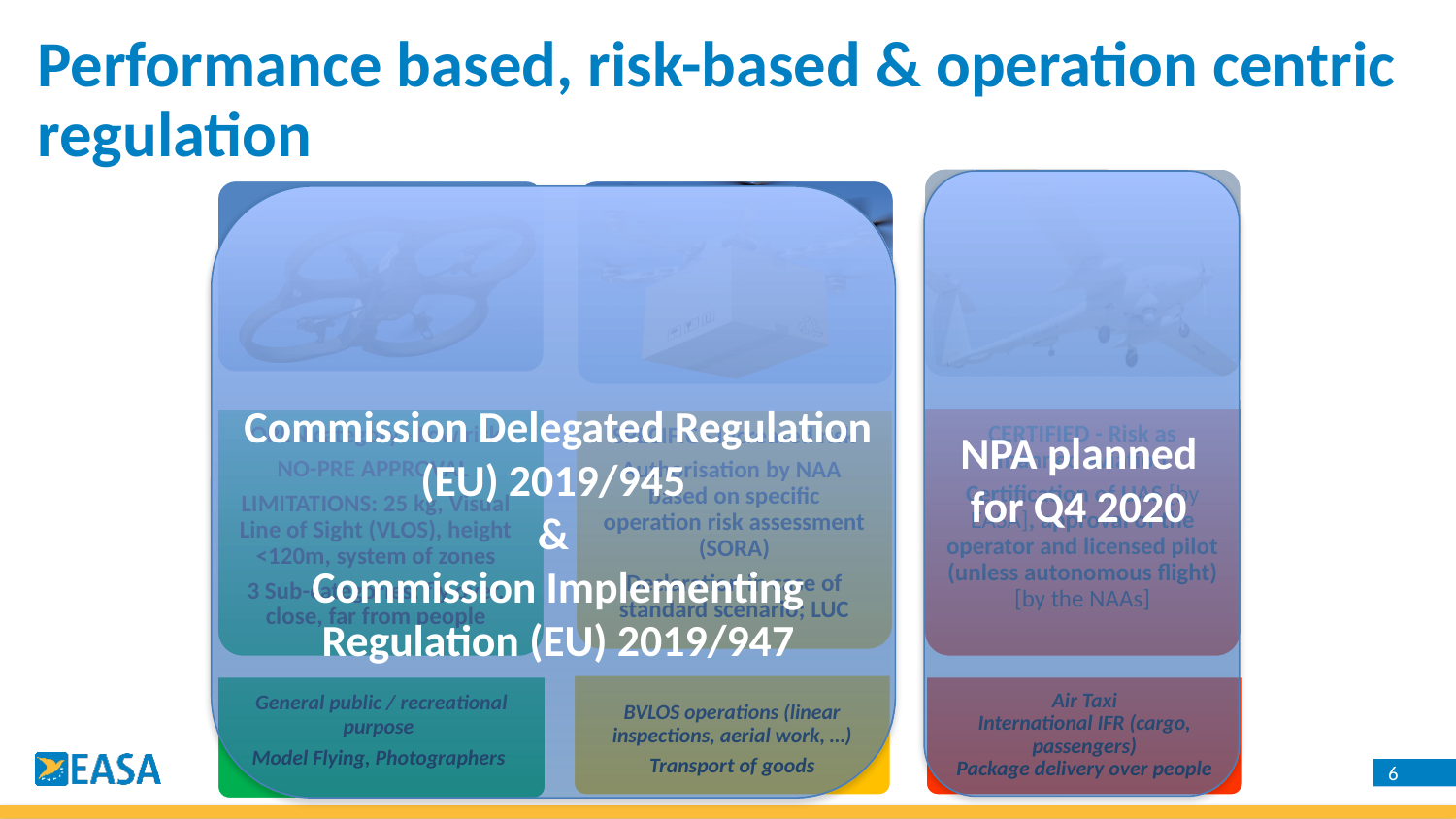

Performance based, risk-based & operation centric regulation

CERTIFIED - Risk as manned aviation
Certification of UAS [by EASA], approval of the operator and licensed pilot (unless autonomous flight) [by the NAAs]

 OPEN category - Low risk
NO-PRE APPROVAL
LIMITATIONS: 25 kg, Visual Line of Sight (VLOS), height <120m, system of zones
3 Sub-categories: fly over, close, far from people

SPECIFIC - Increased risk
Authorisation by NAA  based on specific operation risk assessment (SORA)
Declaration in case of standard scenario; LUC

BVLOS operations (linear inspections, aerial work, …)
Transport of goods

 General public / recreational purpose
Model Flying, Photographers

Air Taxi
International IFR (cargo, passengers)
Package delivery over people

23 January 2019

Commission Delegated Regulation (EU) 2019/945
&
Commission Implementing Regulation (EU) 2019/947
NPA planned for Q4 2020